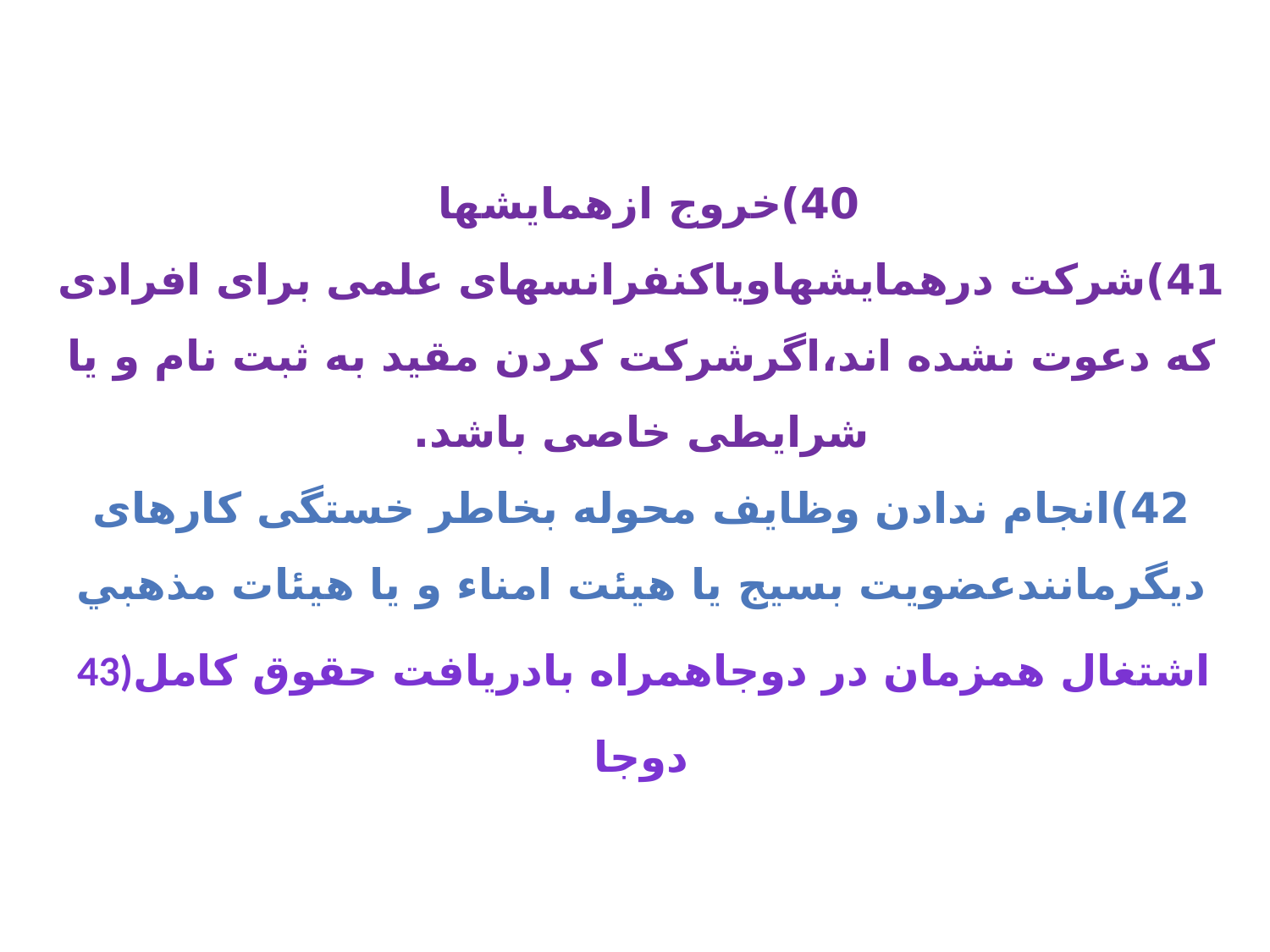

40)خروج ازهمایشها
41)شرکت درهمایشهاویاکنفرانسهای علمی برای افرادی که دعوت نشده اند،اگرشرکت کردن مقید به ثبت نام و یا شرایطی خاصی باشد.
42)انجام ندادن وظایف محوله بخاطر خستگی کارهای دیگرمانندعضویت بسيج يا هيئت امناء و يا هيئات مذهبي
 43)اشتغال همزمان در دوجاهمراه بادریافت حقوق کامل دوجا